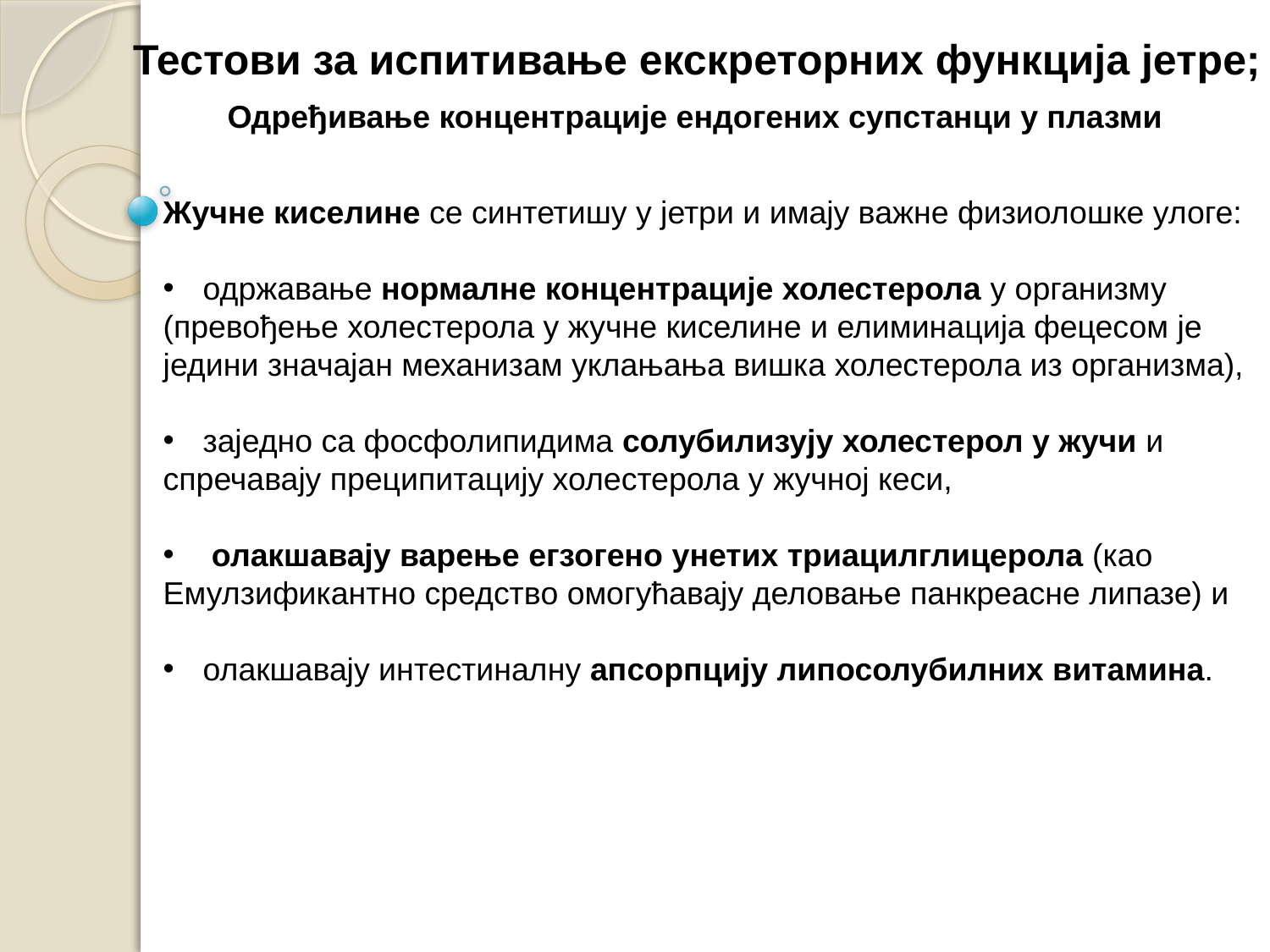

Тестови за испитивање екскреторних функција јетре;
Одређивање концентрације ендогених супстанци у плазми
Жучне киселине се синтетишу у јетри и имају важне физиолошке улоге:

одржавање нормалне концентрације холестерола у организму
(превођење холестерола у жучне киселине и елиминација фецесом је
једини значајан механизам уклањања вишка холестерола из организма),

заједно са фосфолипидима солубилизују холестерол у жучи и
спречавају преципитацију холестерола у жучној кеси,

 олакшавају варење егзогено унетих триацилглицерола (као
Емулзификантно средство омогућавају деловање панкреасне липазе) и

олакшавају интестиналну апсорпцију липосолубилних витамина.